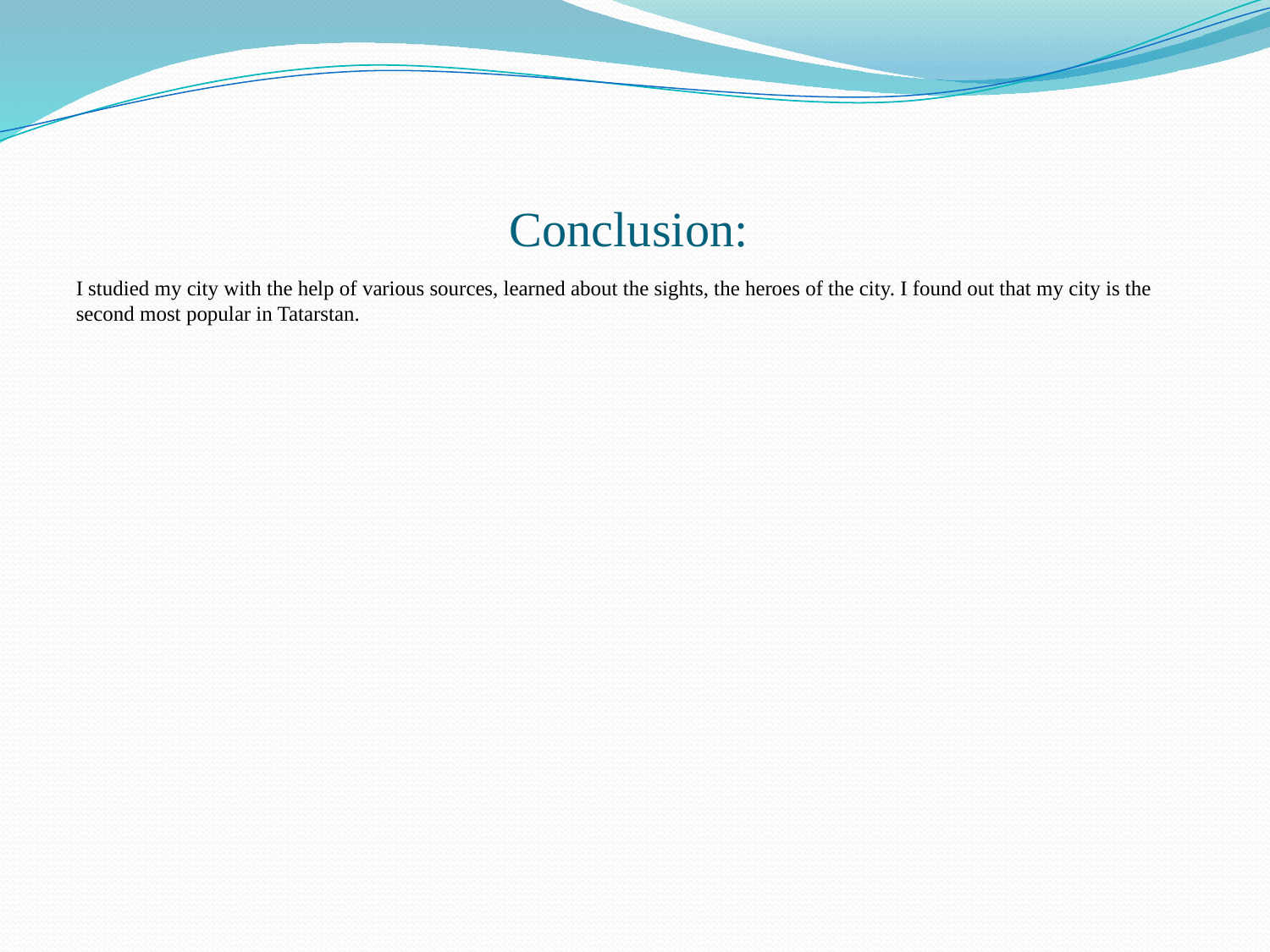

# Conclusion:
I studied my city with the help of various sources, learned about the sights, the heroes of the city. I found out that my city is the second most popular in Tatarstan.